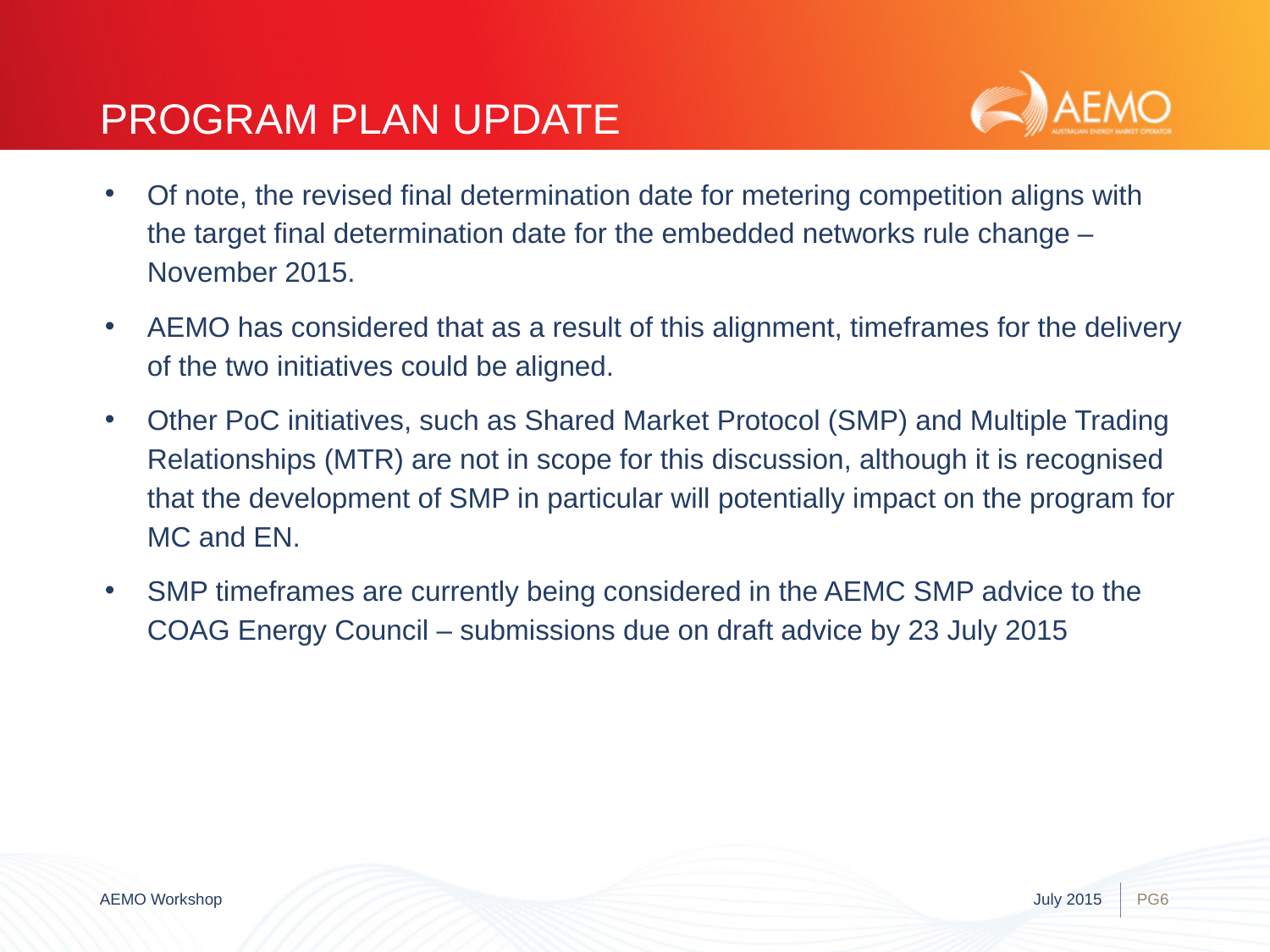

# Program plan update
Of note, the revised final determination date for metering competition aligns with the target final determination date for the embedded networks rule change – November 2015.
AEMO has considered that as a result of this alignment, timeframes for the delivery of the two initiatives could be aligned.
Other PoC initiatives, such as Shared Market Protocol (SMP) and Multiple Trading Relationships (MTR) are not in scope for this discussion, although it is recognised that the development of SMP in particular will potentially impact on the program for MC and EN.
SMP timeframes are currently being considered in the AEMC SMP advice to the COAG Energy Council – submissions due on draft advice by 23 July 2015

AEMO Workshop
July 2015
PG6